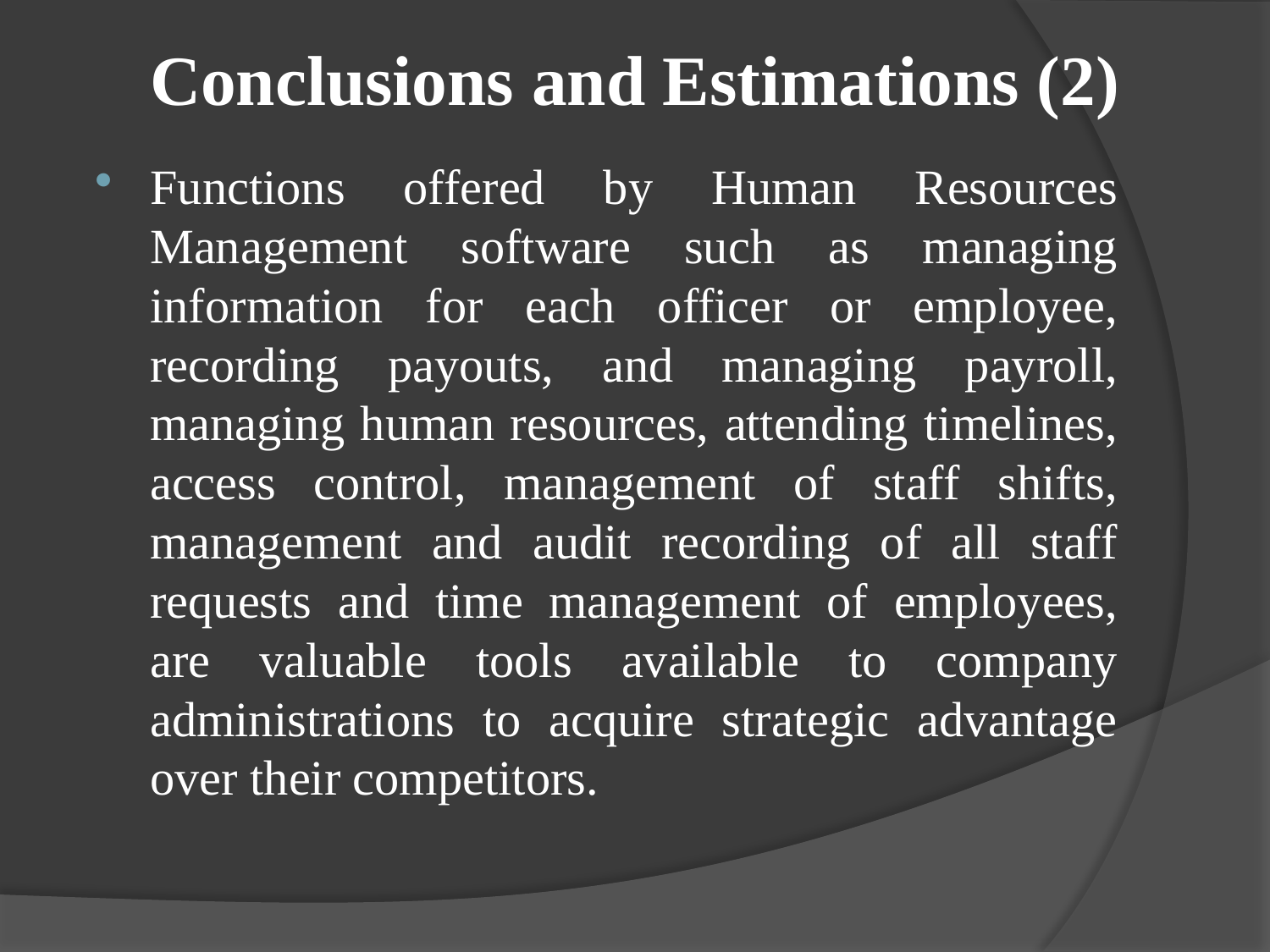

# Conclusions and Estimations (2)
Functions offered by Human Resources Management software such as managing information for each officer or employee, recording payouts, and managing payroll, managing human resources, attending timelines, access control, management of staff shifts, management and audit recording of all staff requests and time management of employees, are valuable tools available to company administrations to acquire strategic advantage over their competitors.